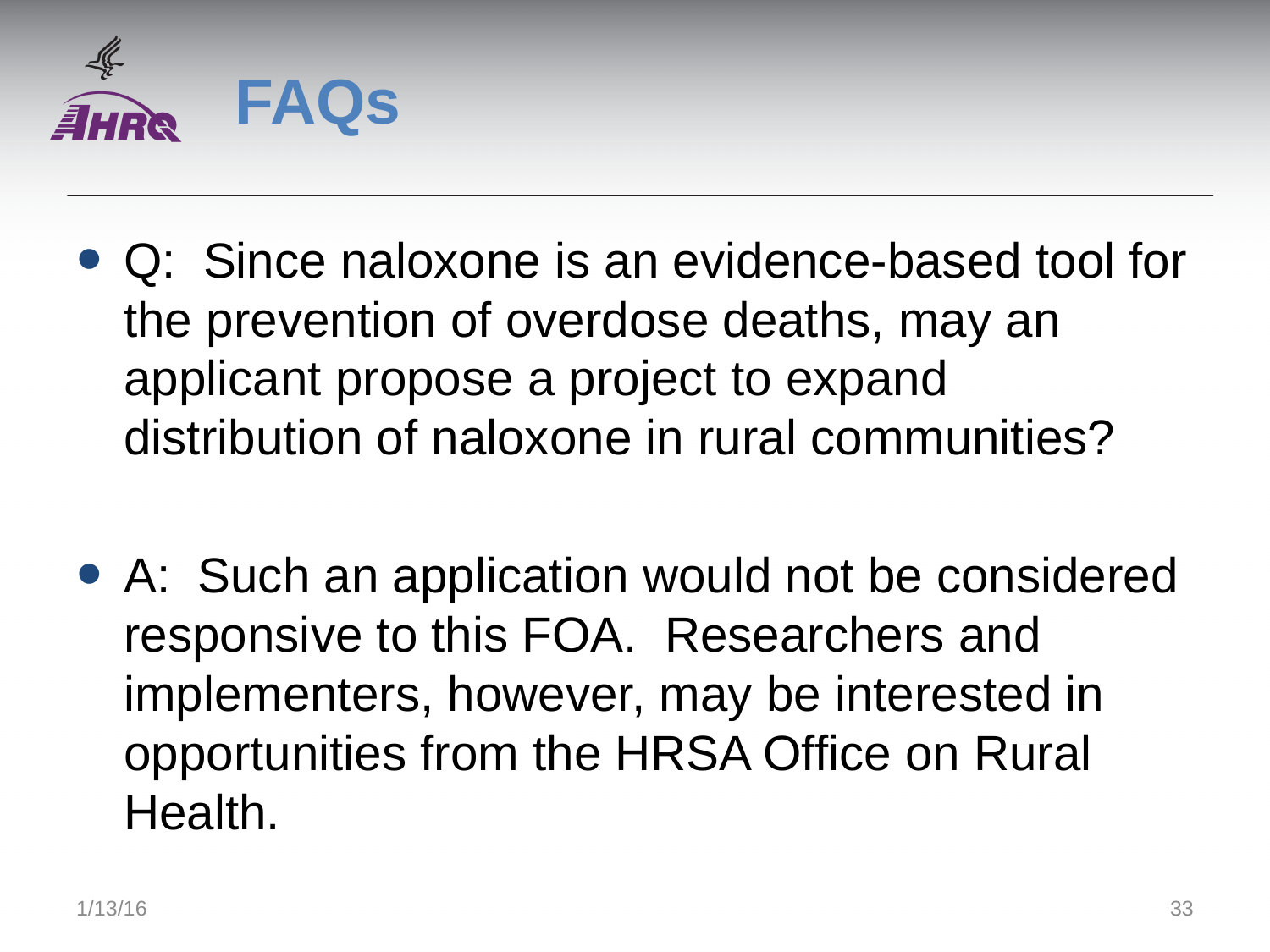

# FAQs
Q:  Since naloxone is an evidence-based tool for the prevention of overdose deaths, may an applicant propose a project to expand distribution of naloxone in rural communities?

A:  Such an application would not be considered responsive to this FOA.  Researchers and implementers, however, may be interested in opportunities from the HRSA Office on Rural Health.
1/13/16
33